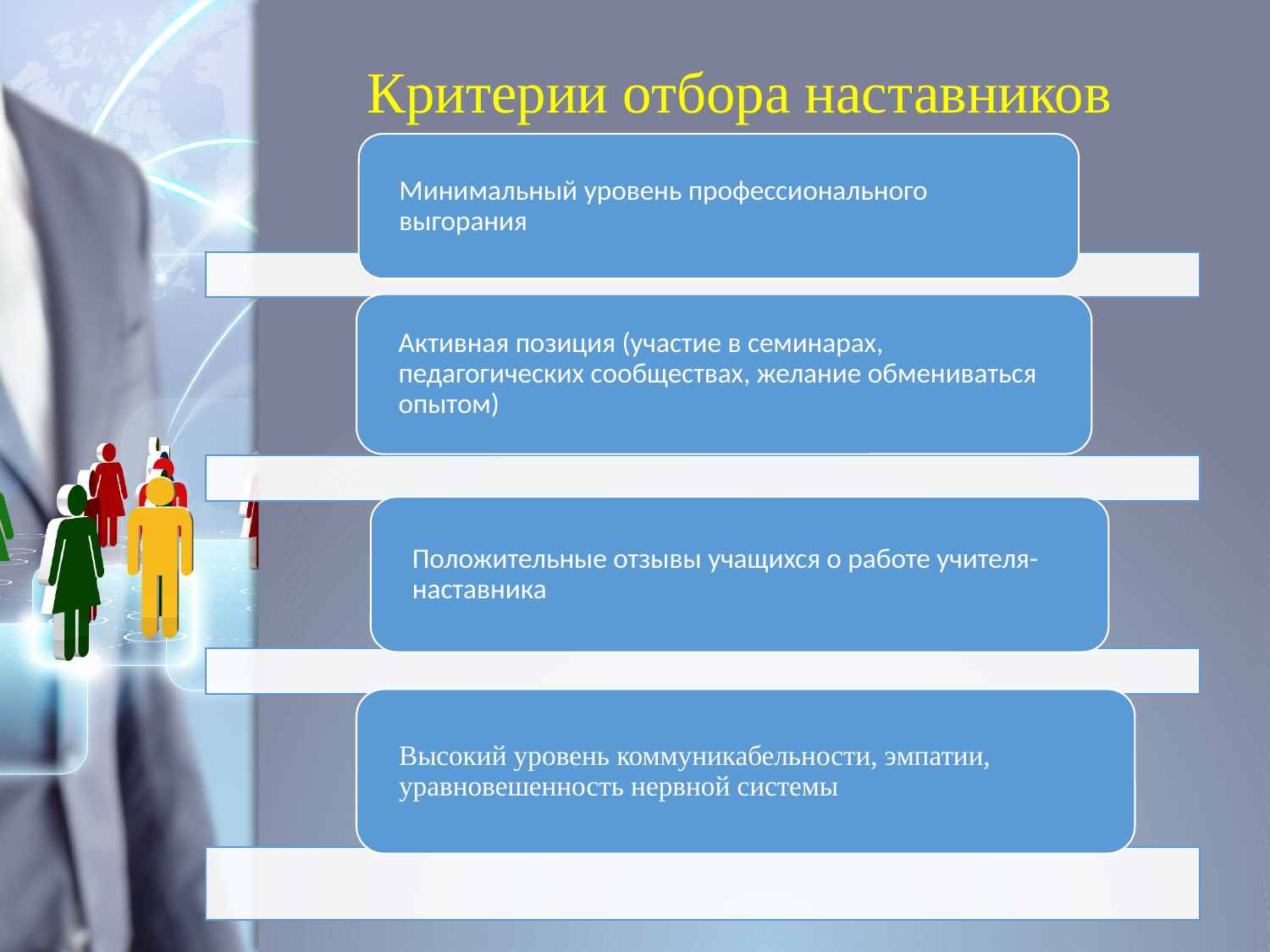

# Критерии отбора наставников
Минимальный уровень профессионального выгорания
Активная позиция (участие в семинарах, педагогических сообществах, желание обмениваться опытом)
Положительные отзывы учащихся о работе учителя-наставника
Высокий уровень коммуникабельности, эмпатии, уравновешенность нервной системы